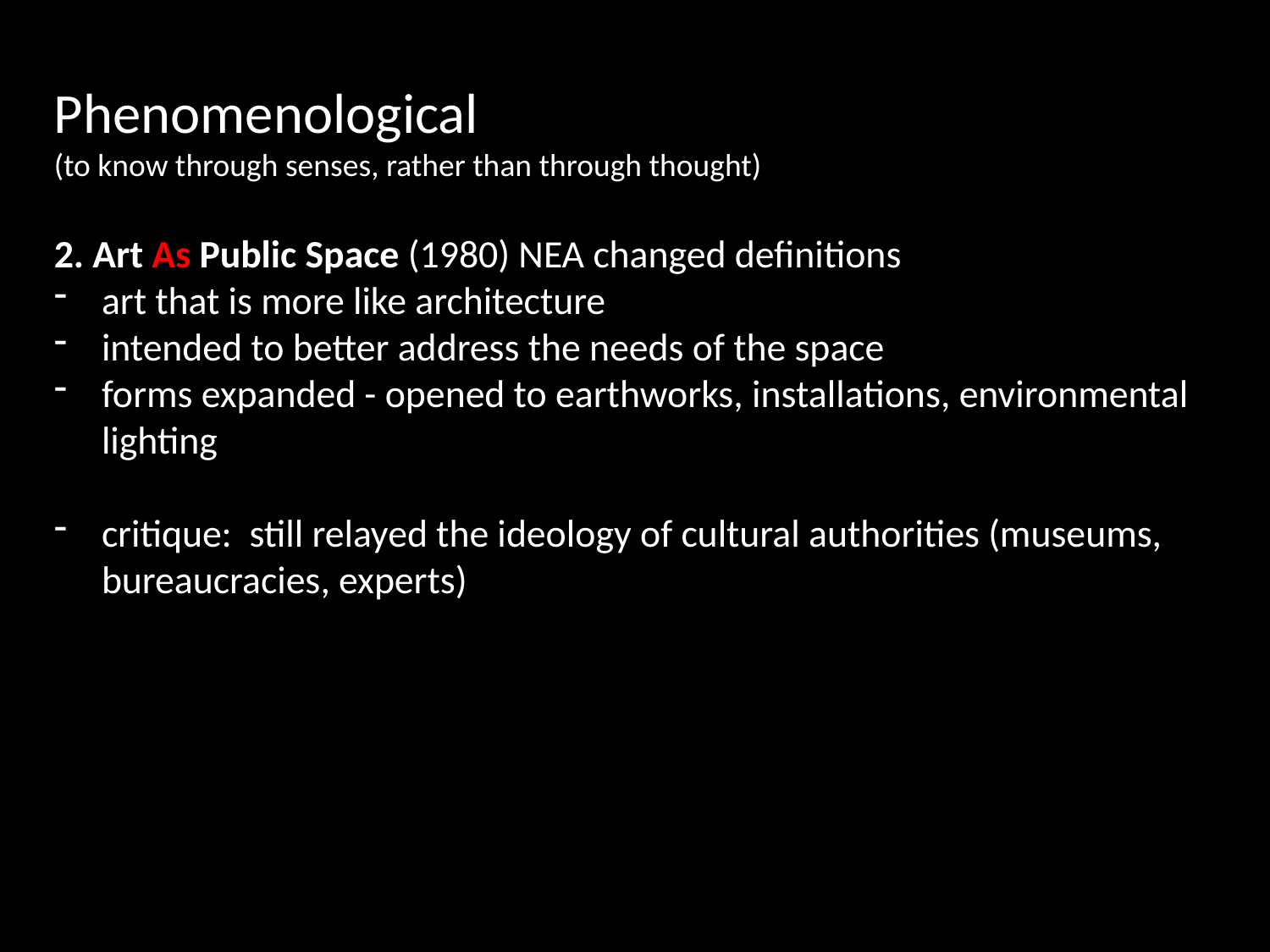

Phenomenological
(to know through senses, rather than through thought)

2. Art As Public Space (1980) NEA changed definitions
art that is more like architecture
intended to better address the needs of the space
forms expanded - opened to earthworks, installations, environmental lighting

critique:  still relayed the ideology of cultural authorities (museums, bureaucracies, experts)